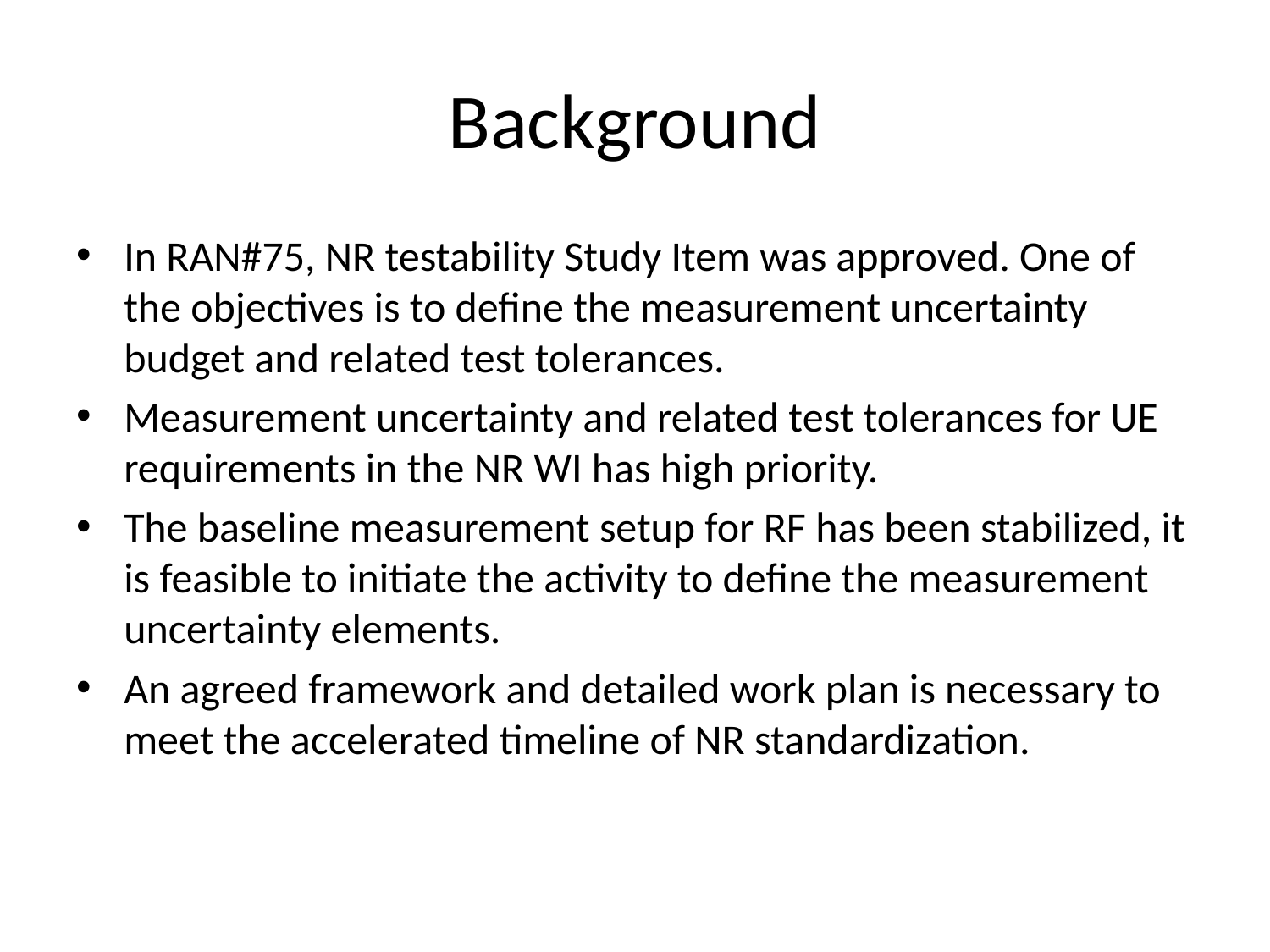

# Background
In RAN#75, NR testability Study Item was approved. One of the objectives is to define the measurement uncertainty budget and related test tolerances.
Measurement uncertainty and related test tolerances for UE requirements in the NR WI has high priority.
The baseline measurement setup for RF has been stabilized, it is feasible to initiate the activity to define the measurement uncertainty elements.
An agreed framework and detailed work plan is necessary to meet the accelerated timeline of NR standardization.